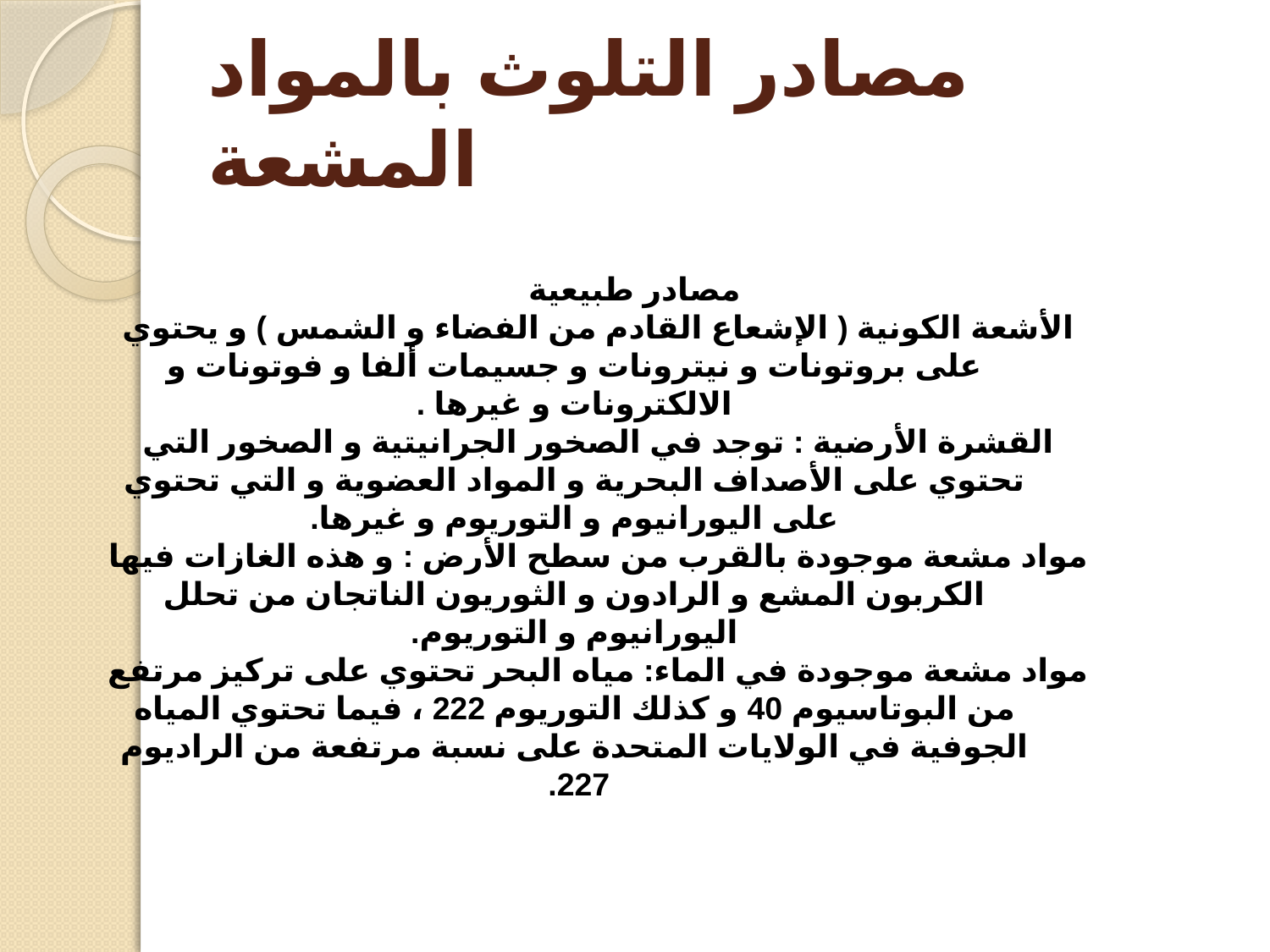

# مصادر التلوث بالمواد المشعة
مصادر طبيعية
الأشعة الكونية ( الإشعاع القادم من الفضاء و الشمس ) و يحتوي على بروتونات و نيترونات و جسيمات ألفا و فوتونات و الالكترونات و غيرها .
القشرة الأرضية : توجد في الصخور الجرانيتية و الصخور التي تحتوي على الأصداف البحرية و المواد العضوية و التي تحتوي على اليورانيوم و التوريوم و غيرها.
مواد مشعة موجودة بالقرب من سطح الأرض : و هذه الغازات فيها الكربون المشع و الرادون و الثوريون الناتجان من تحلل اليورانيوم و التوريوم.
مواد مشعة موجودة في الماء: مياه البحر تحتوي على تركيز مرتفع من البوتاسيوم 40 و كذلك التوريوم 222 ، فيما تحتوي المياه الجوفية في الولايات المتحدة على نسبة مرتفعة من الراديوم 227.